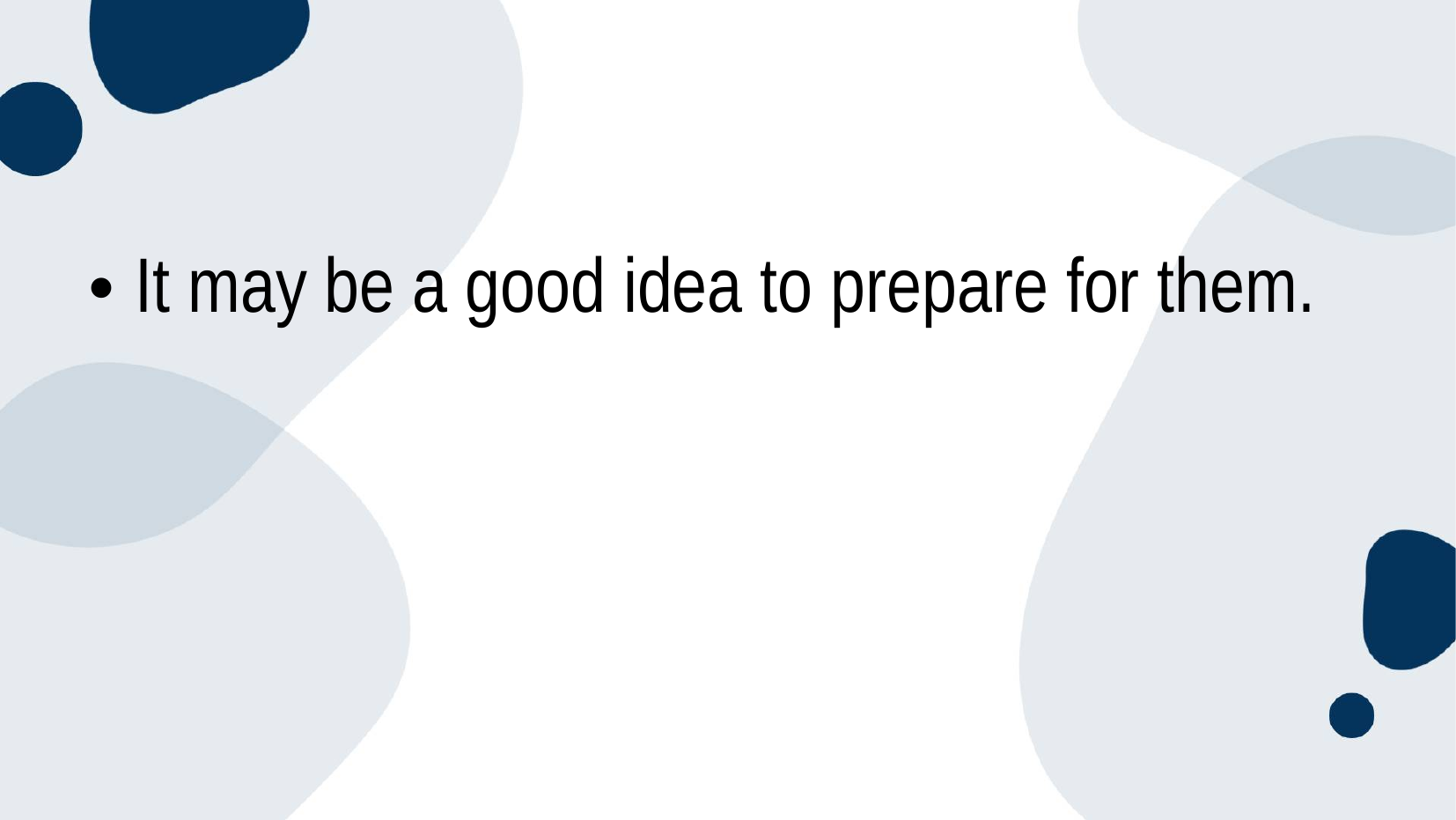

#
It may be a good idea to prepare for them.